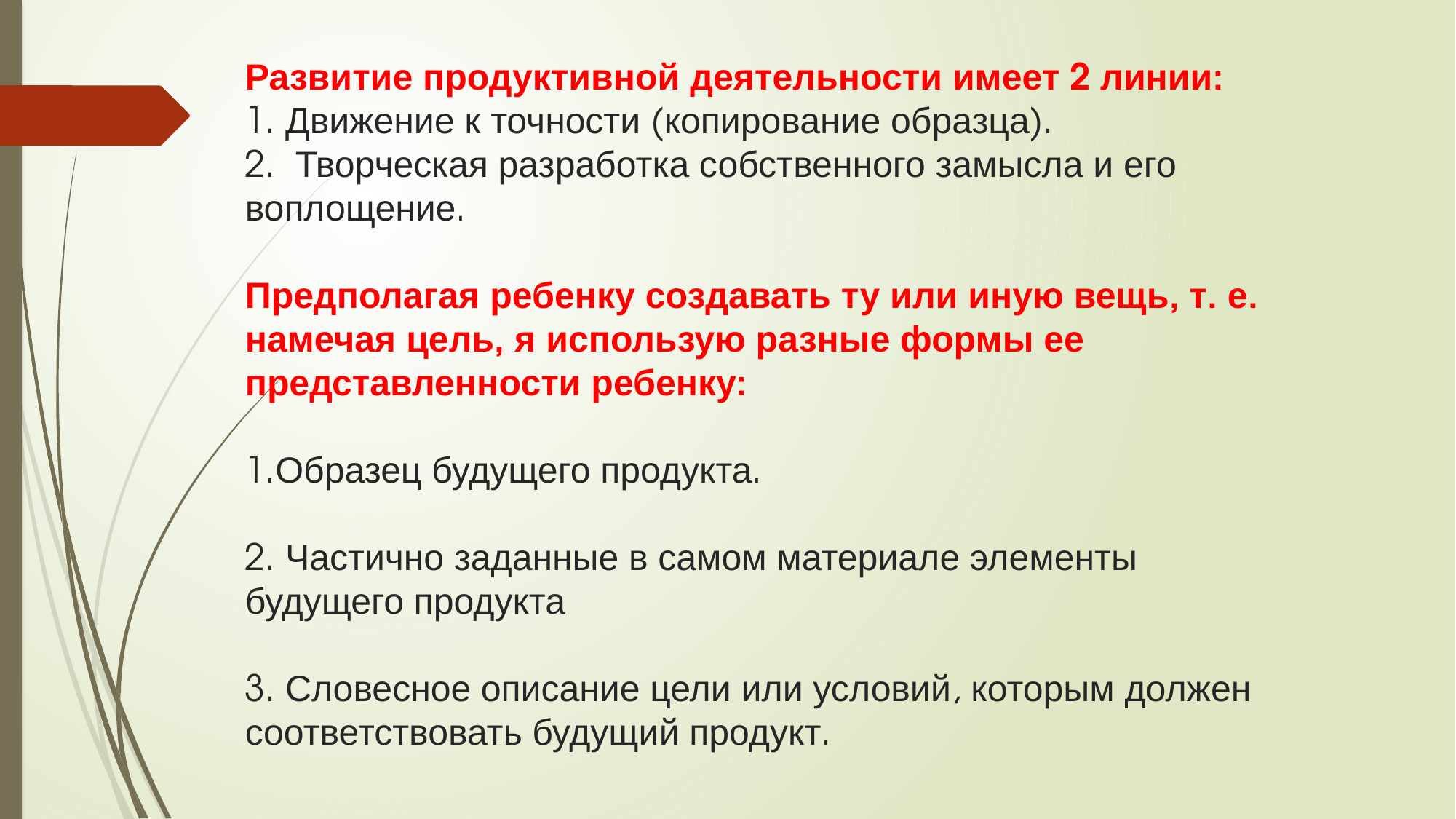

# Развитие продуктивной деятельности имеет 2 линии: 1. Движение к точности (копирование образца). 2.  Творческая разработка собственного замысла и его воплощение. Предполагая ребенку создавать ту или иную вещь, т. е. намечая цель, я использую разные формы ее представленности ребенку: 1.Образец будущего продукта. 2. Частично заданные в самом материале элементы будущего продукта 3. Словесное описание цели или условий, которым должен соответствовать будущий продукт.